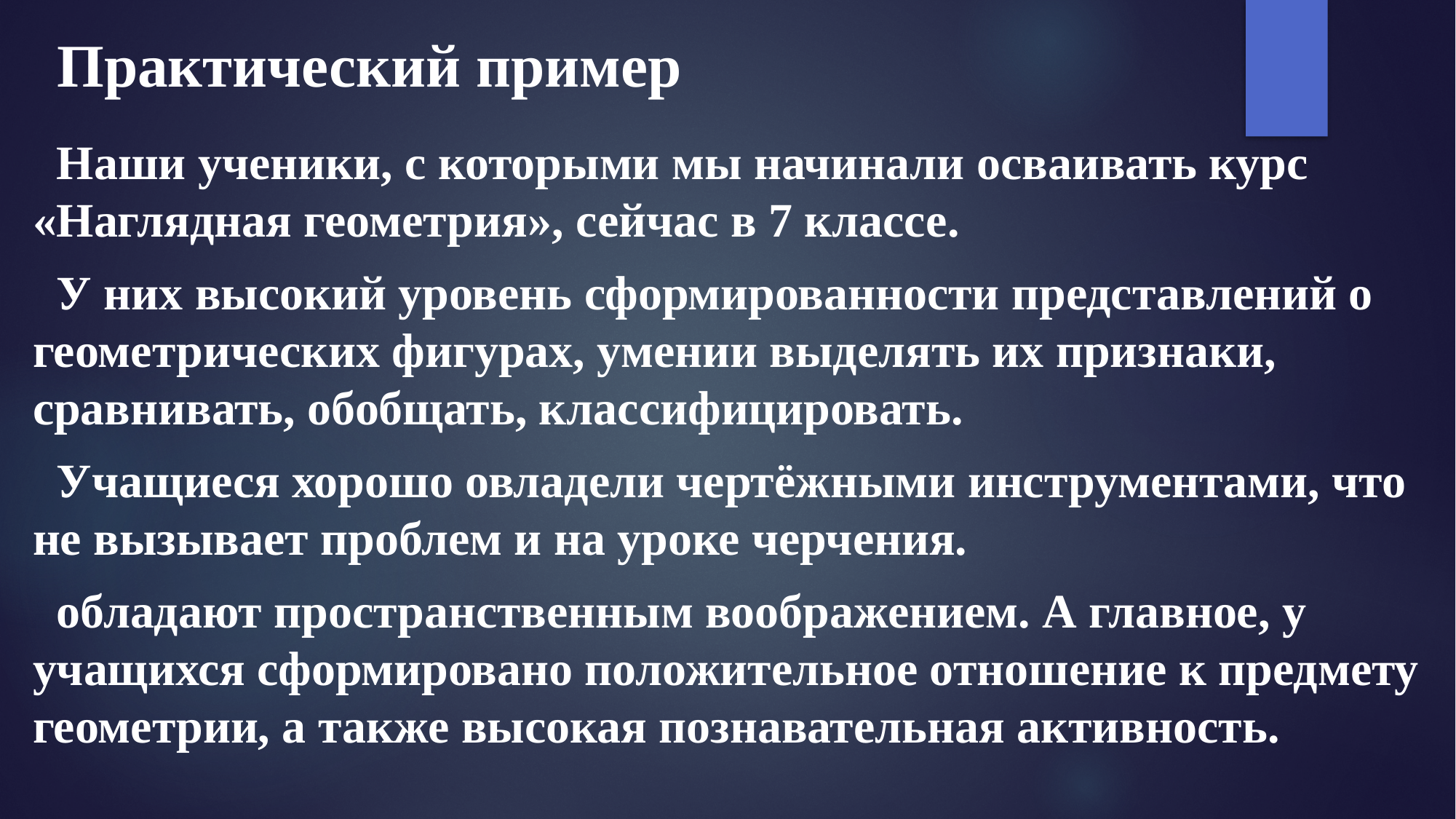

Практический пример
  Наши ученики, с которыми мы начинали осваивать курс «Наглядная геометрия», сейчас в 7 классе.
  У них высокий уровень сформированности представлений о геометрических фигурах, умении выделять их признаки, сравнивать, обобщать, классифицировать.
  Учащиеся хорошо овладели чертёжными инструментами, что не вызывает проблем и на уроке черчения.
  обладают пространственным воображением. А главное, у учащихся сформировано положительное отношение к предмету геометрии, а также высокая познавательная активность.